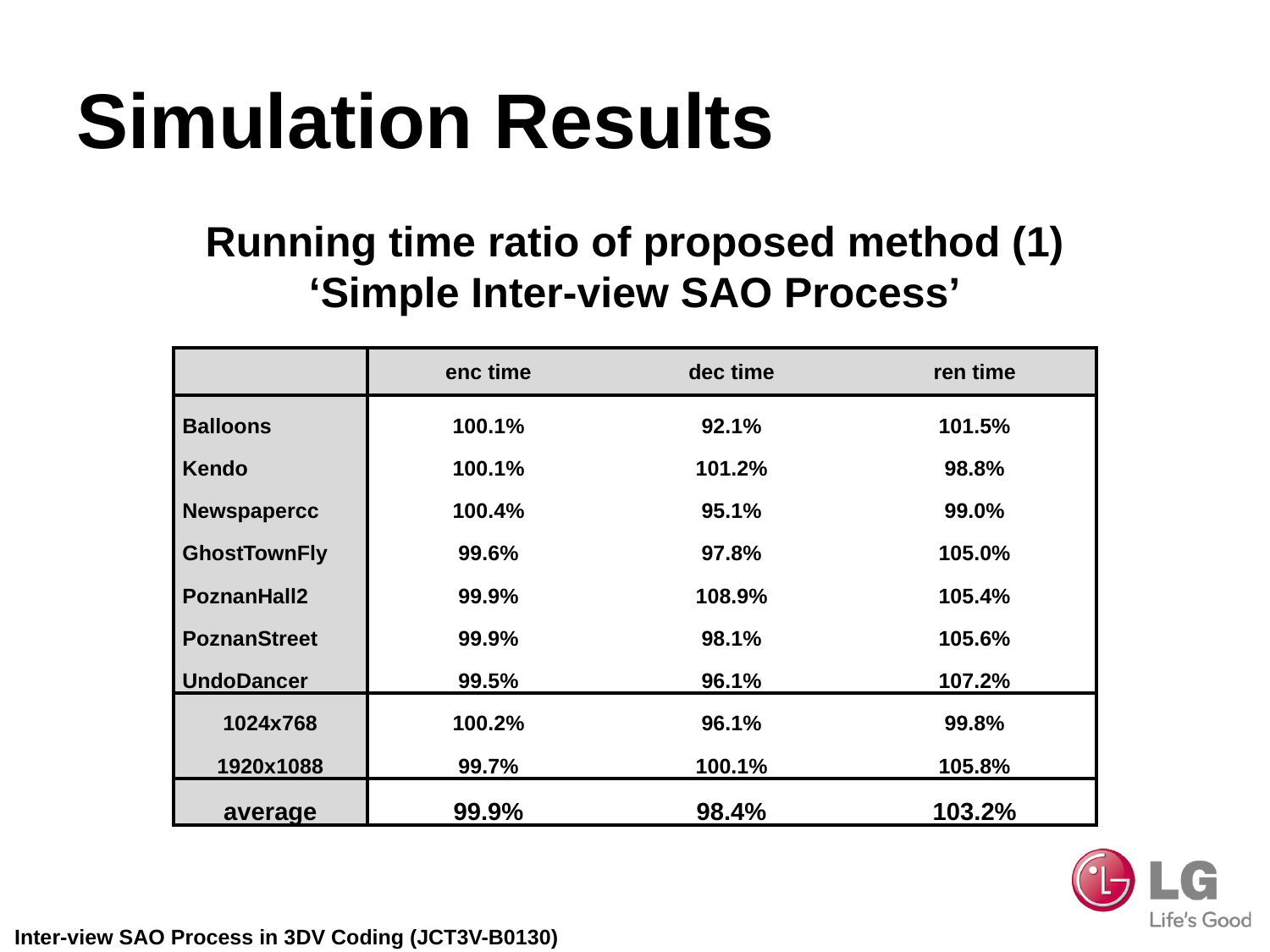

# Simulation Results
Running time ratio of proposed method (1)
‘Simple Inter-view SAO Process’

|  | enc time | dec time | ren time |
| --- | --- | --- | --- |
| Balloons | 100.1% | 92.1% | 101.5% |
| Kendo | 100.1% | 101.2% | 98.8% |
| Newspapercc | 100.4% | 95.1% | 99.0% |
| GhostTownFly | 99.6% | 97.8% | 105.0% |
| PoznanHall2 | 99.9% | 108.9% | 105.4% |
| PoznanStreet | 99.9% | 98.1% | 105.6% |
| UndoDancer | 99.5% | 96.1% | 107.2% |
| 1024x768 | 100.2% | 96.1% | 99.8% |
| 1920x1088 | 99.7% | 100.1% | 105.8% |
| average | 99.9% | 98.4% | 103.2% |